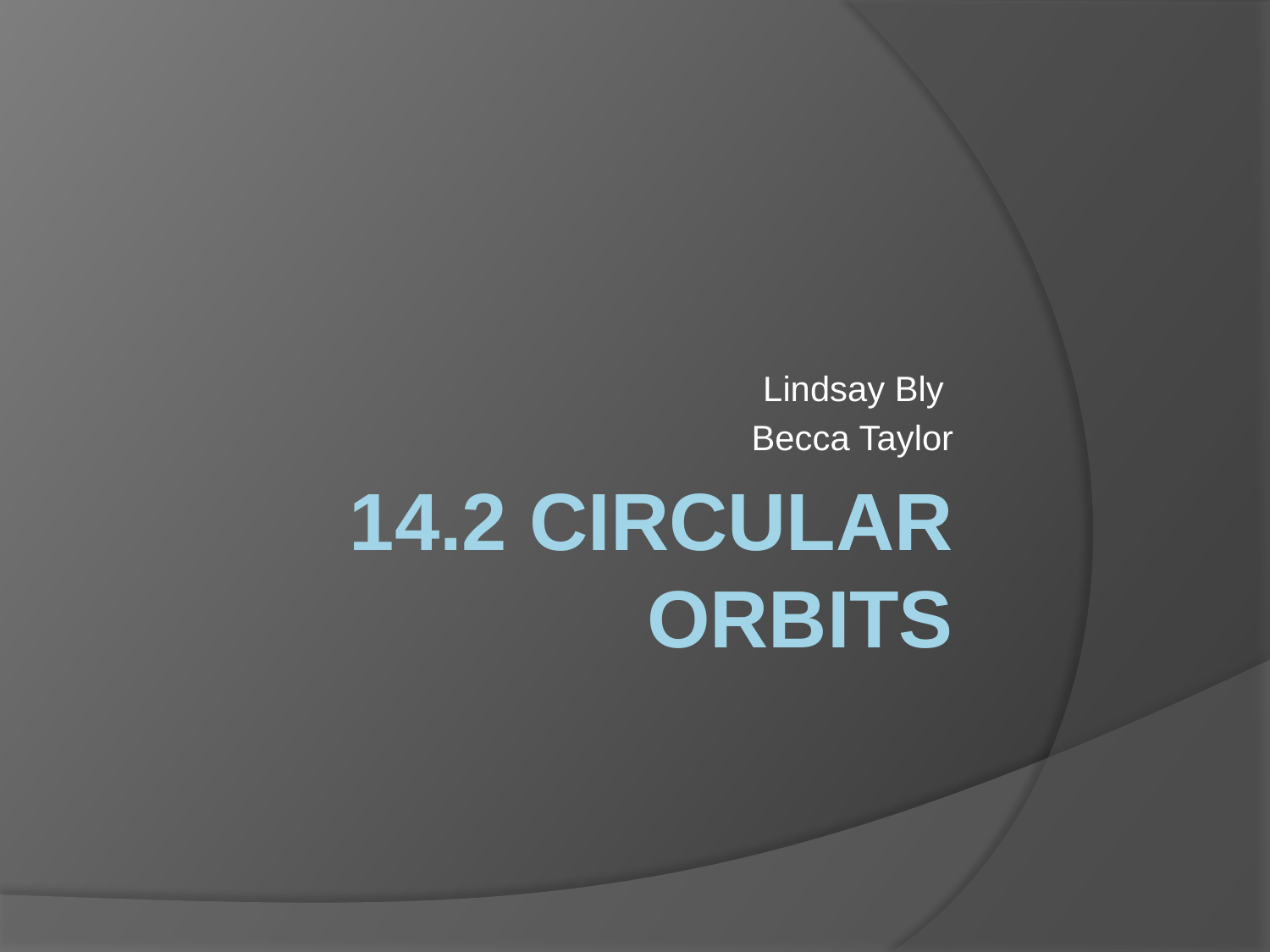

Lindsay Bly
Becca Taylor
# 14.2 Circular orbits